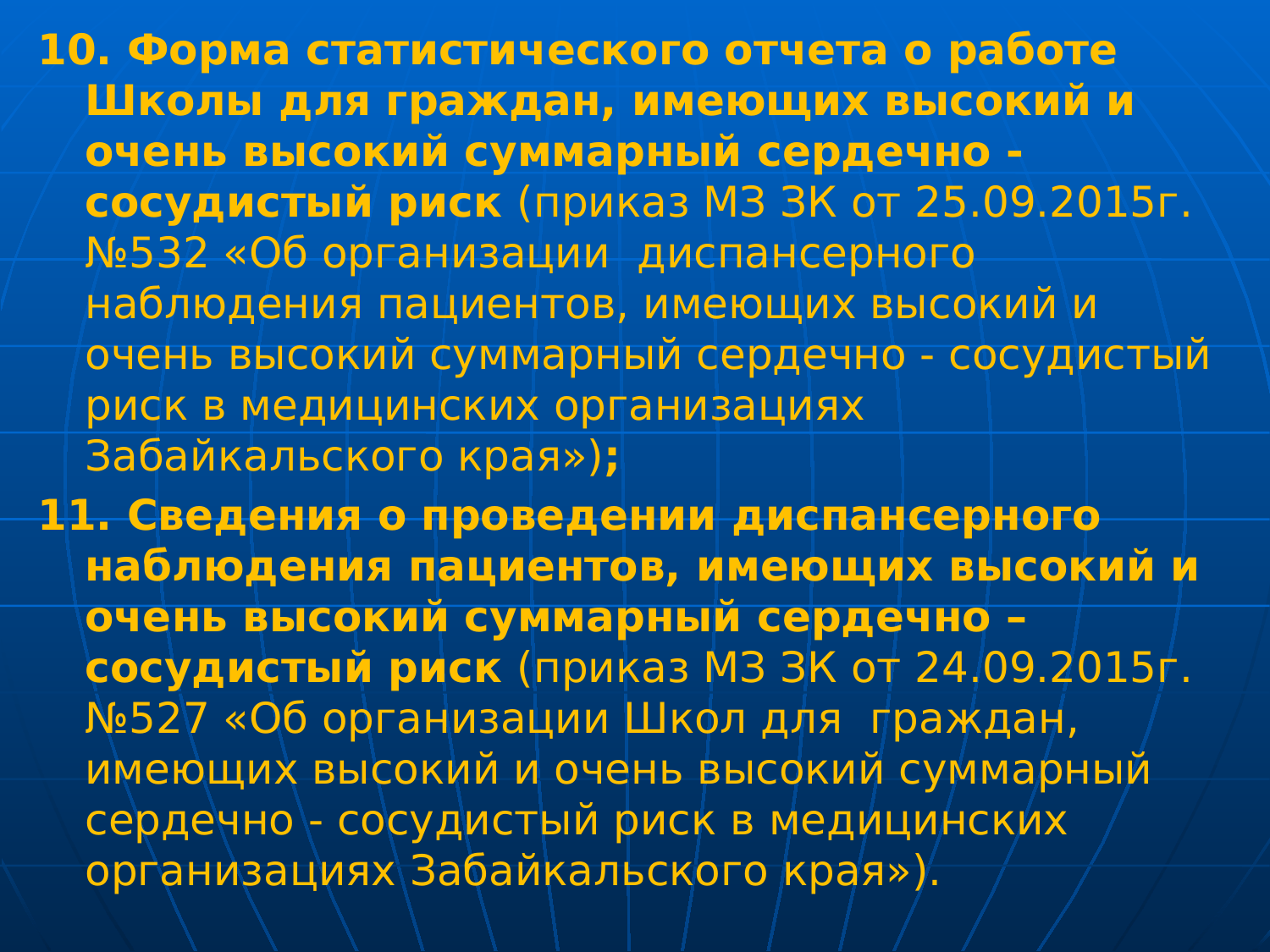

#
10. Форма статистического отчета о работе Школы для граждан, имеющих высокий и очень высокий суммарный сердечно - сосудистый риск (приказ МЗ ЗК от 25.09.2015г. №532 «Об организации  диспансерного наблюдения пациентов, имеющих высокий и очень высокий суммарный сердечно - сосудистый риск в медицинских организациях Забайкальского края»);
11. Сведения о проведении диспансерного наблюдения пациентов, имеющих высокий и очень высокий суммарный сердечно – сосудистый риск (приказ МЗ ЗК от 24.09.2015г. №527 «Об организации Школ для  граждан, имеющих высокий и очень высокий суммарный сердечно - сосудистый риск в медицинских организациях Забайкальского края»).